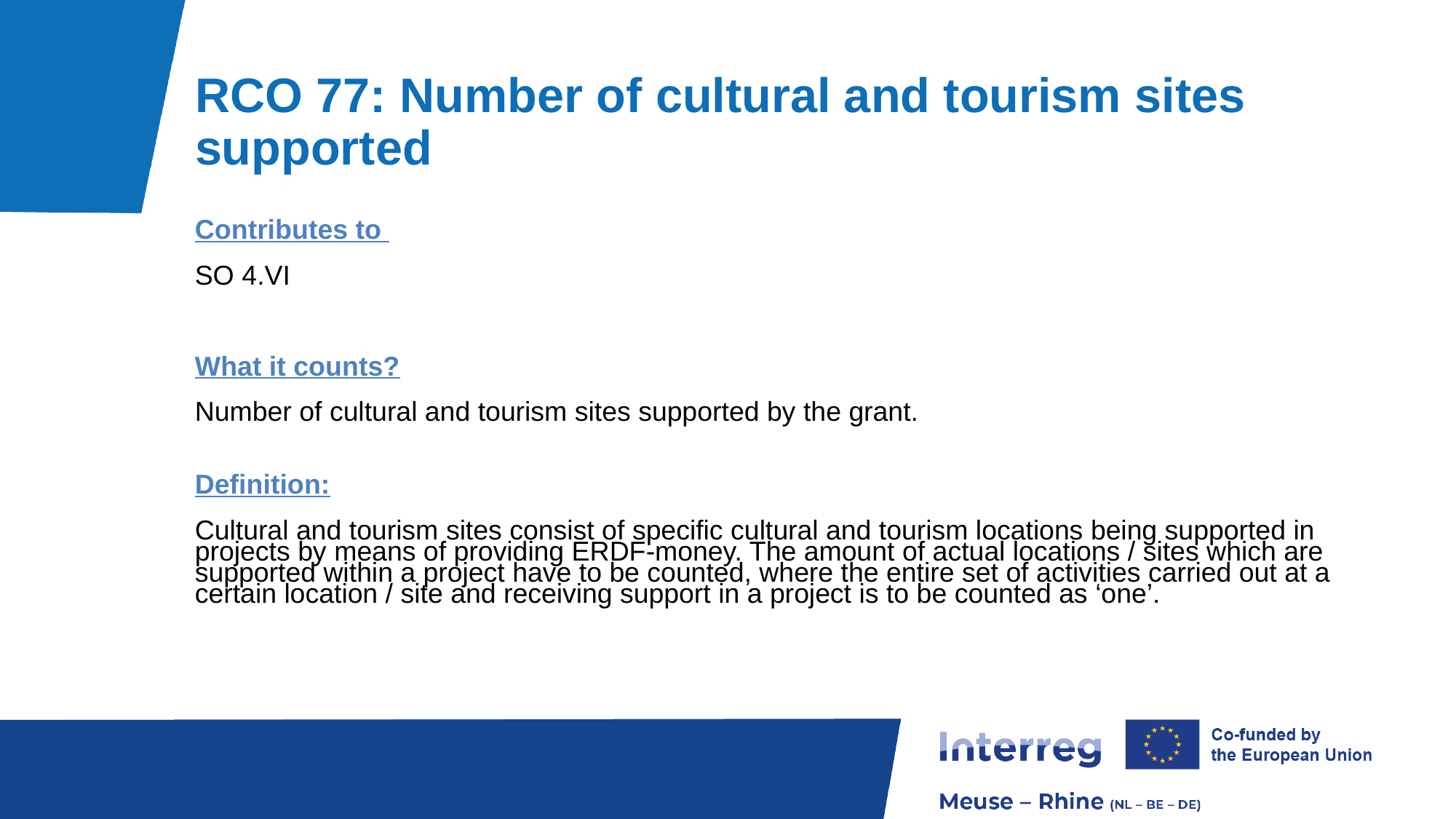

# RCO 77: Number of cultural and tourism sites supported
Contributes to
SO 4.VI

What it counts?
Number of cultural and tourism sites supported by the grant.

Definition:
Cultural and tourism sites consist of specific cultural and tourism locations being supported in projects by means of providing ERDF-money. The amount of actual locations / sites which are supported within a project have to be counted, where the entire set of activities carried out at a certain location / site and receiving support in a project is to be counted as ‘one’.